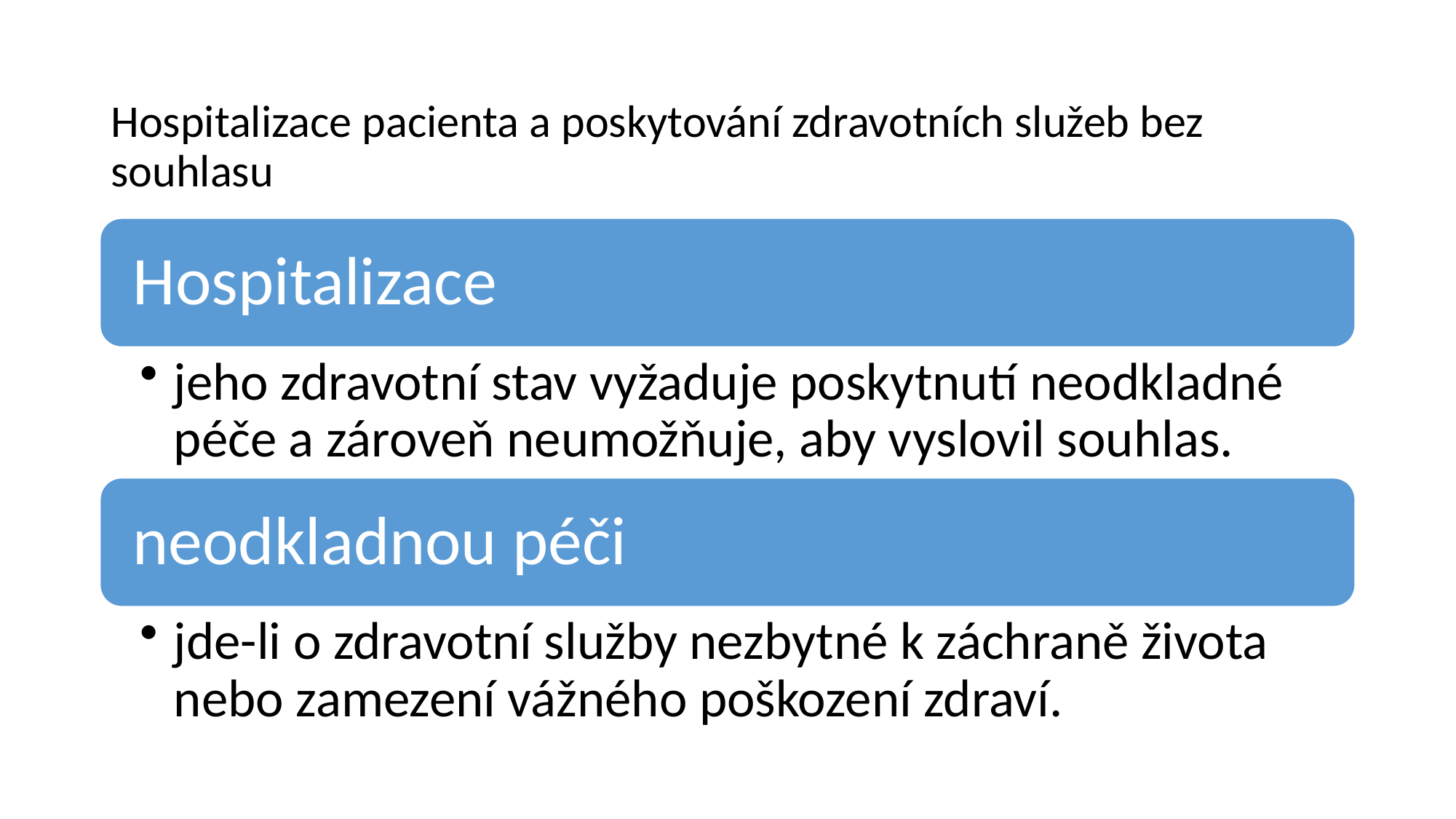

# Hospitalizace pacienta a poskytování zdravotních služeb bez souhlasu
Hospitalizace
jeho zdravotní stav vyžaduje poskytnutí neodkladné péče a zároveň neumožňuje, aby vyslovil souhlas.
neodkladnou péči
jde-li o zdravotní služby nezbytné k záchraně života nebo zamezení vážného poškození zdraví.